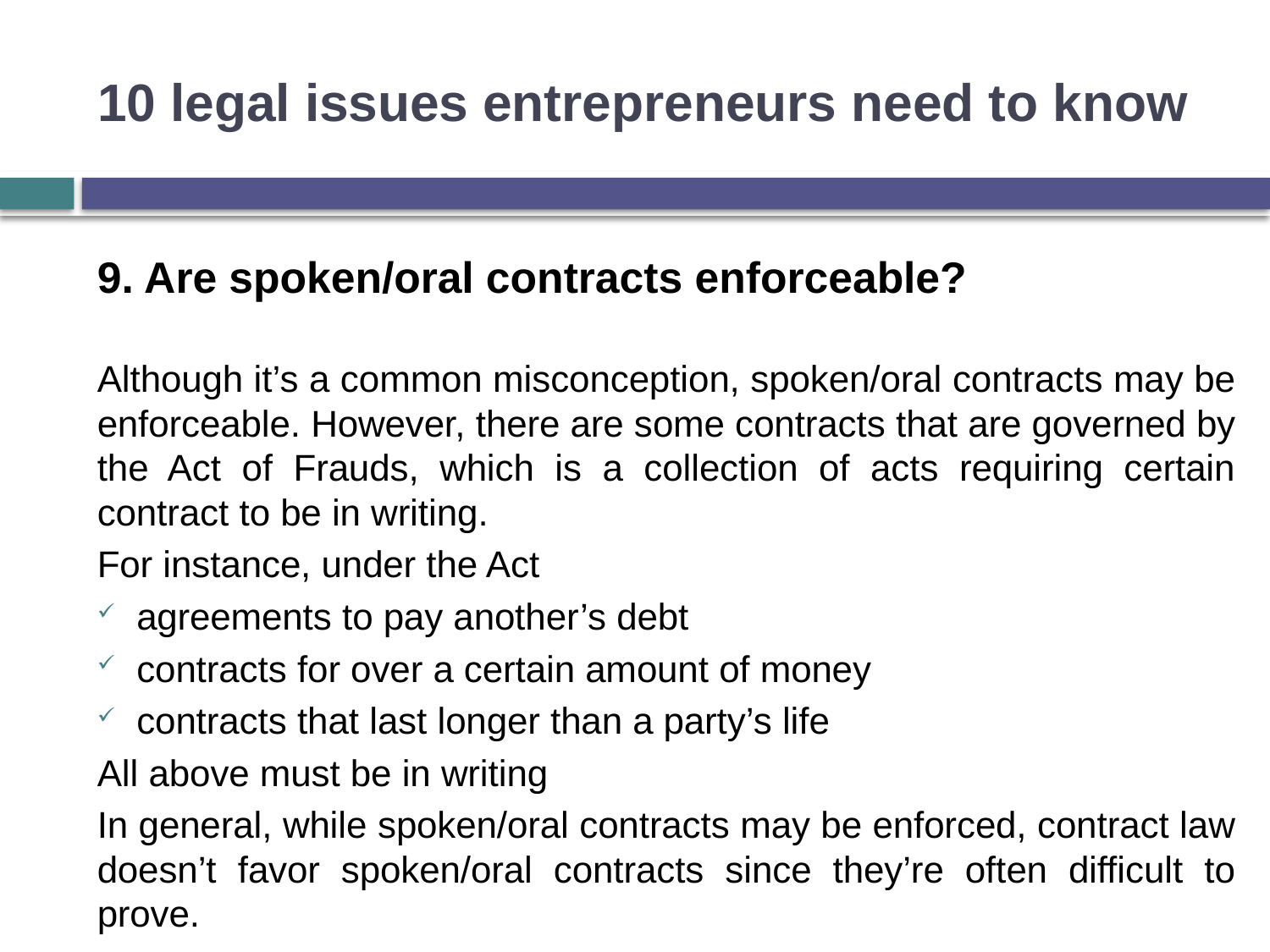

# 10 legal issues entrepreneurs need to know
9. Are spoken/oral contracts enforceable?

Although it’s a common misconception, spoken/oral contracts may be enforceable. However, there are some contracts that are governed by the Act of Frauds, which is a collection of acts requiring certain contract to be in writing.
For instance, under the Act
agreements to pay another’s debt
contracts for over a certain amount of money
contracts that last longer than a party’s life
All above must be in writing
In general, while spoken/oral contracts may be enforced, contract law doesn’t favor spoken/oral contracts since they’re often difficult to prove.